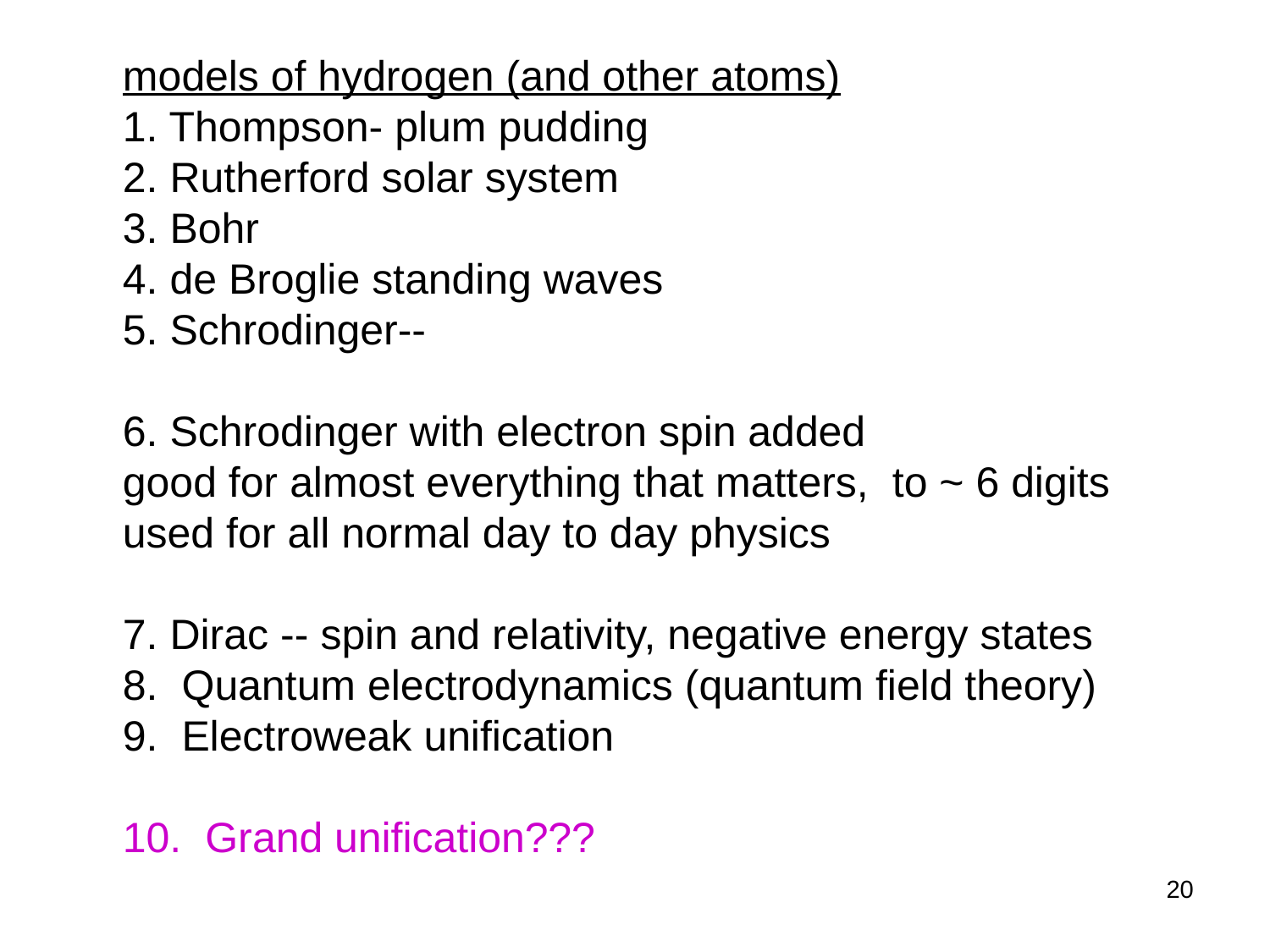

models of hydrogen (and other atoms)
1. Thompson- plum pudding
2. Rutherford solar system
3. Bohr
4. de Broglie standing waves
5. Schrodinger--

6. Schrodinger with electron spin added
good for almost everything that matters,  to ~ 6 digits
used for all normal day to day physics

7. Dirac -- spin and relativity, negative energy states
8.  Quantum electrodynamics (quantum field theory)
9.  Electroweak unification

10.  Grand unification???

20